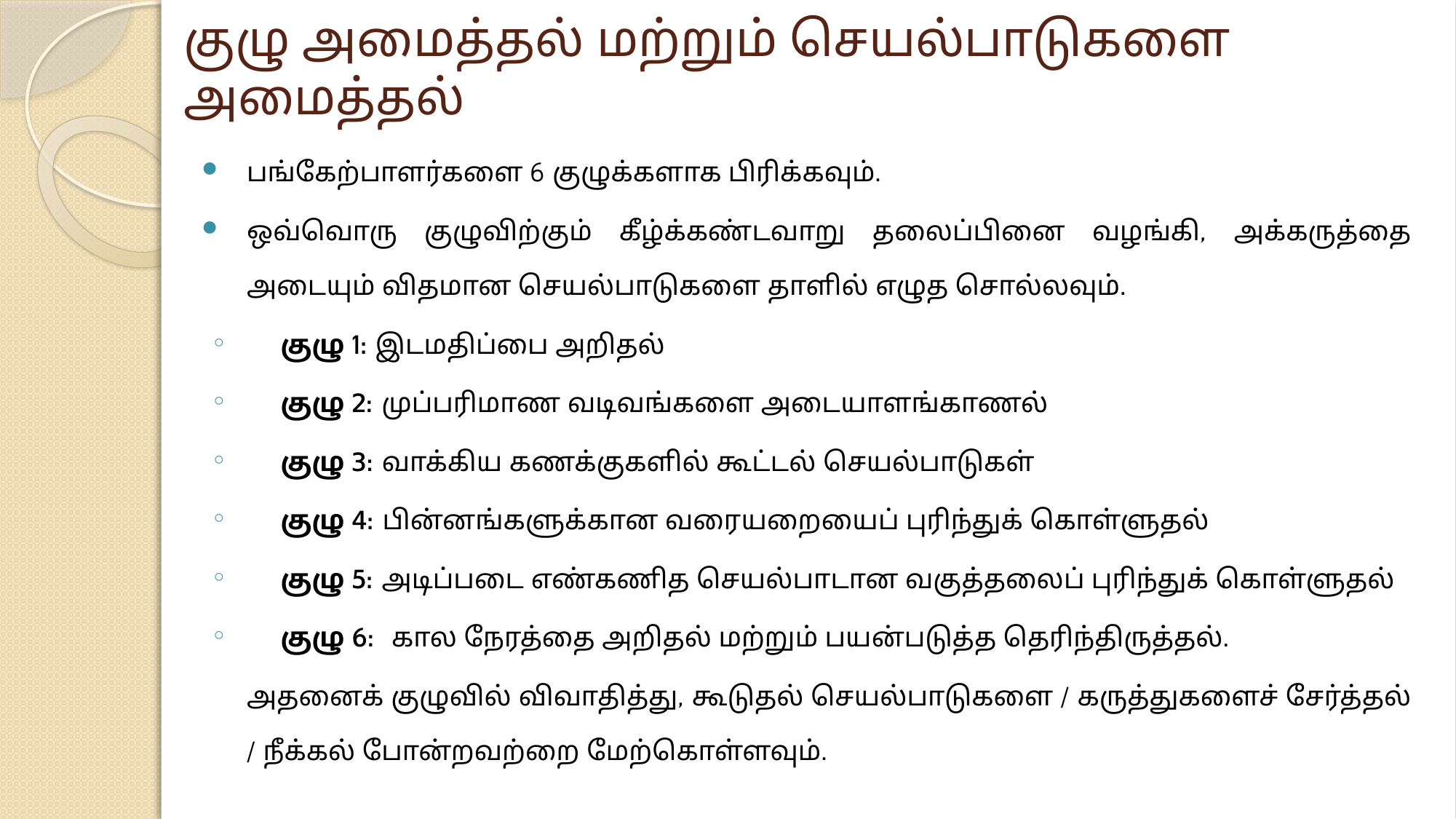

# குழு அமைத்தல் மற்றும் செயல்பாடுகளை அமைத்தல்
பங்கேற்பாளர்களை 6 குழுக்களாக பிரிக்கவும்.
ஒவ்வொரு குழுவிற்கும் கீழ்க்கண்டவாறு தலைப்பினை வழங்கி, அக்கருத்தை அடையும் விதமான செயல்பாடுகளை தாளில் எழுத சொல்லவும்.
குழு 1: இடமதிப்பை அறிதல்
குழு 2: முப்பரிமாண வடிவங்களை அடையாளங்காணல்
குழு 3: வாக்கிய கணக்குகளில் கூட்டல் செயல்பாடுகள்
குழு 4: பின்னங்களுக்கான வரையறையைப் புரிந்துக் கொள்ளுதல்
குழு 5: அடிப்படை எண்கணித செயல்பாடான வகுத்தலைப் புரிந்துக் கொள்ளுதல்
குழு 6:  கால நேரத்தை அறிதல் மற்றும் பயன்படுத்த தெரிந்திருத்தல்.
		அதனைக் குழுவில் விவாதித்து, கூடுதல் செயல்பாடுகளை / கருத்துகளைச் சேர்த்தல் / நீக்கல் போன்றவற்றை மேற்கொள்ளவும்.